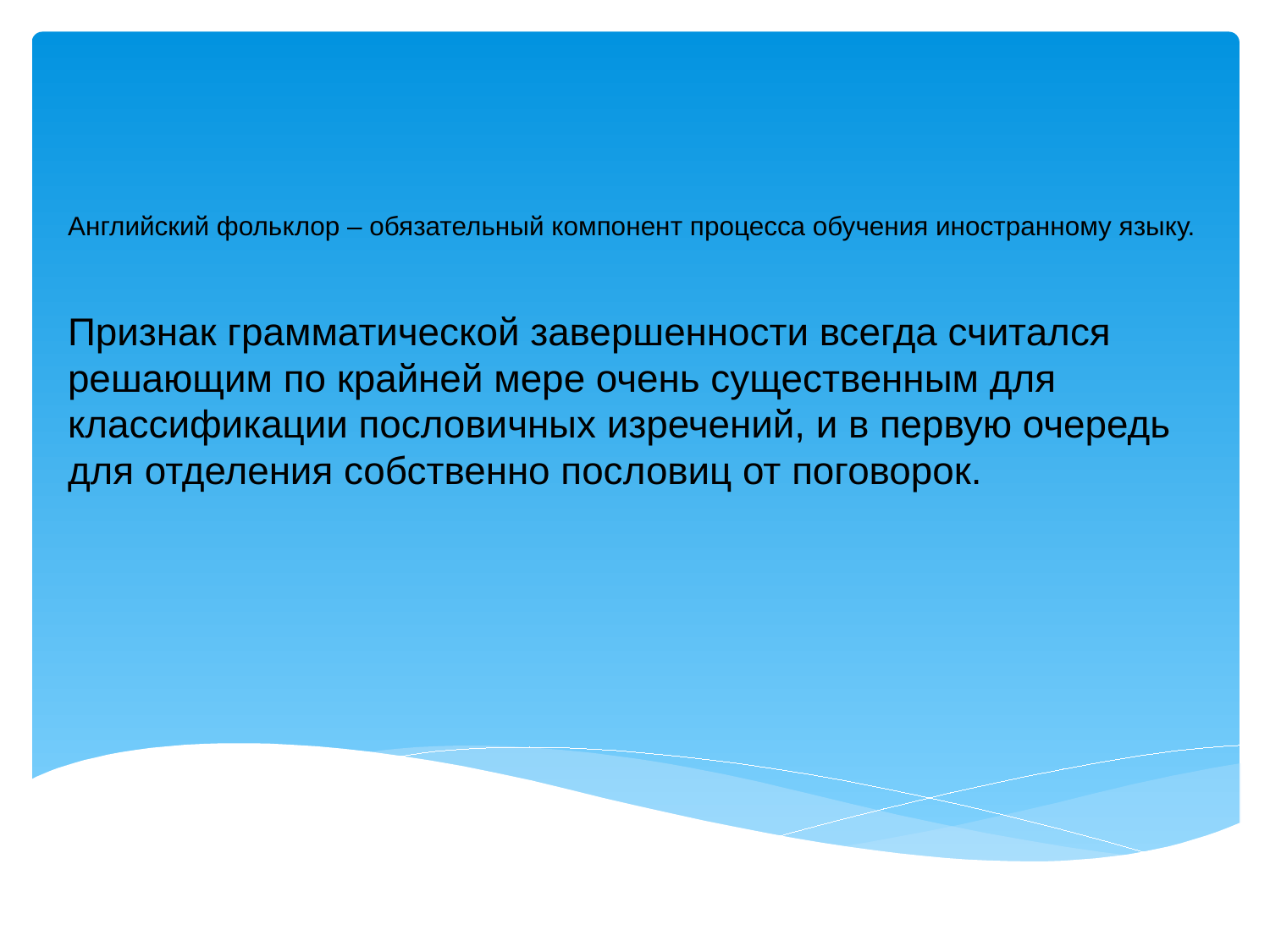

# Английский фольклор – обязательный компонент процесса обучения иностранному языку.

Признак грамматической завершенности всегда считался решающим по крайней мере очень существенным для классификации пословичных изречений, и в первую очередь для отделения собственно пословиц от поговорок.